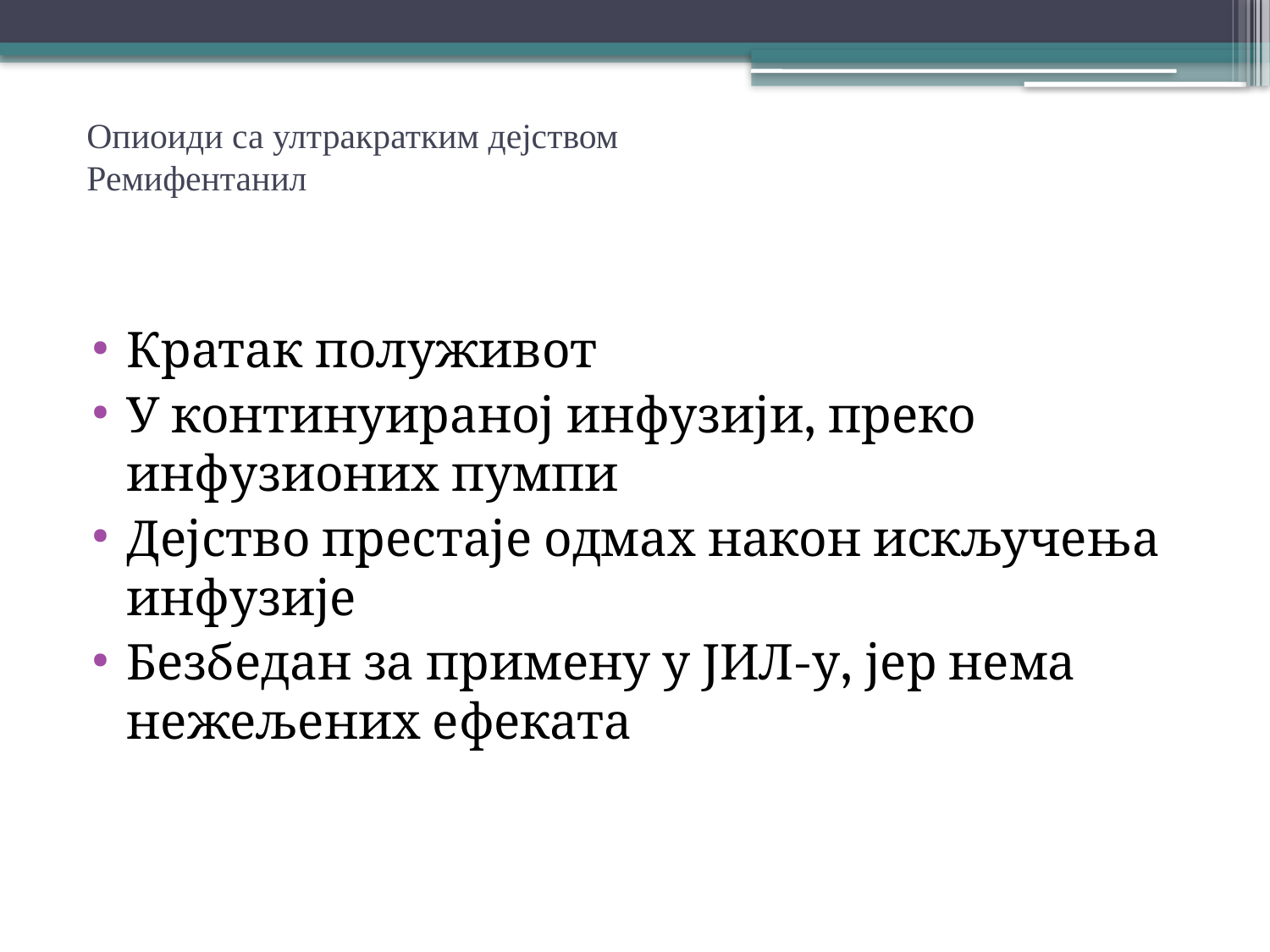

# Опиоиди са ултракратким дејством Ремифентанил
Кратак полуживот
У континуираној инфузији, преко инфузионих пумпи
Дејство престаје одмах након искључења инфузије
Безбедан за примену у ЈИЛ-у, јер нема нежељених ефеката